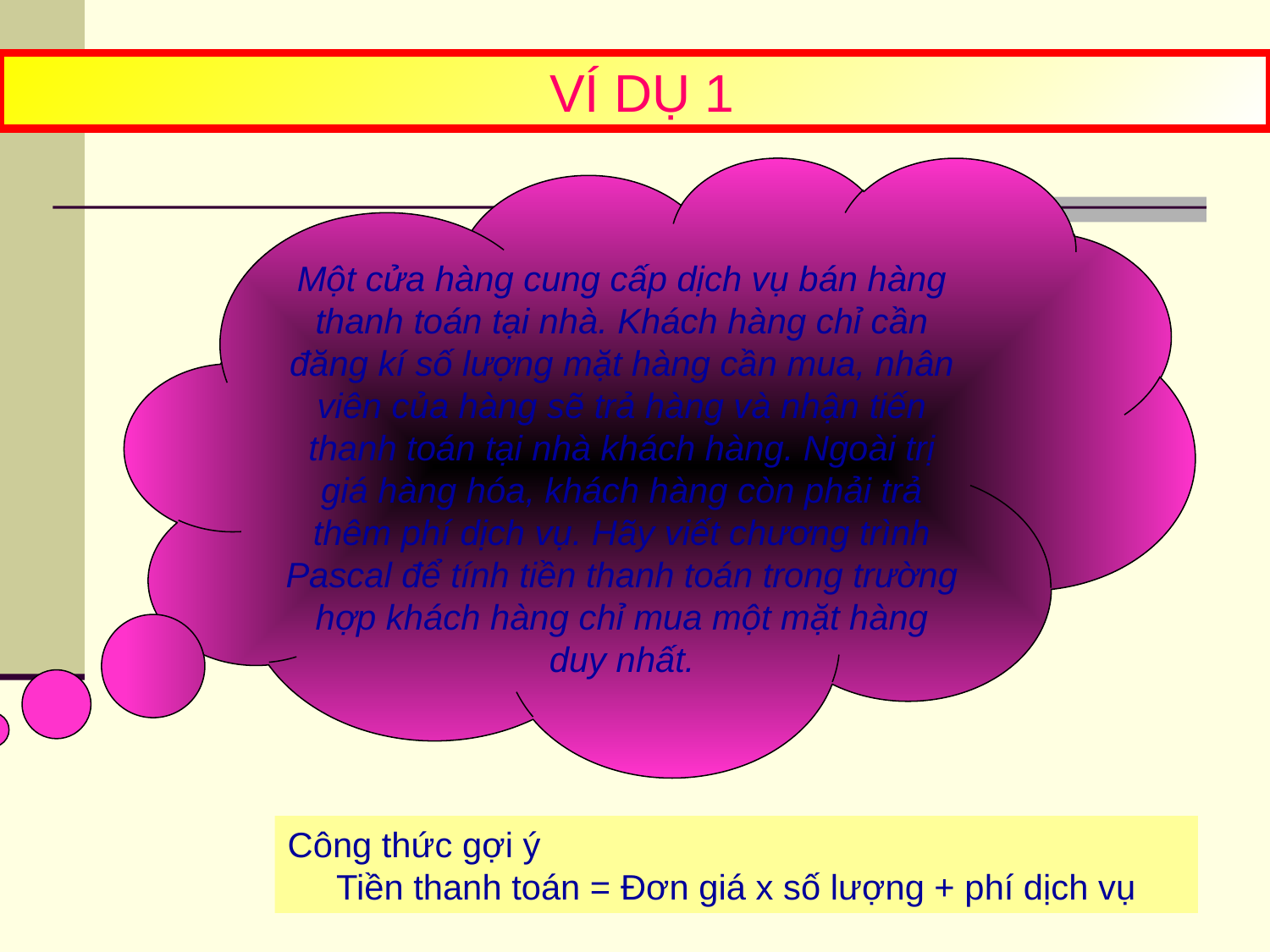

VÍ DỤ 1
Một cửa hàng cung cấp dịch vụ bán hàng thanh toán tại nhà. Khách hàng chỉ cần đăng kí số lượng mặt hàng cần mua, nhân viên của hàng sẽ trả hàng và nhận tiến thanh toán tại nhà khách hàng. Ngoài trị giá hàng hóa, khách hàng còn phải trả thêm phí dịch vụ. Hãy viết chương trình Pascal để tính tiền thanh toán trong trường hợp khách hàng chỉ mua một mặt hàng duy nhất.
Công thức gợi ý
     Tiền thanh toán = Đơn giá x số lượng + phí dịch vụ